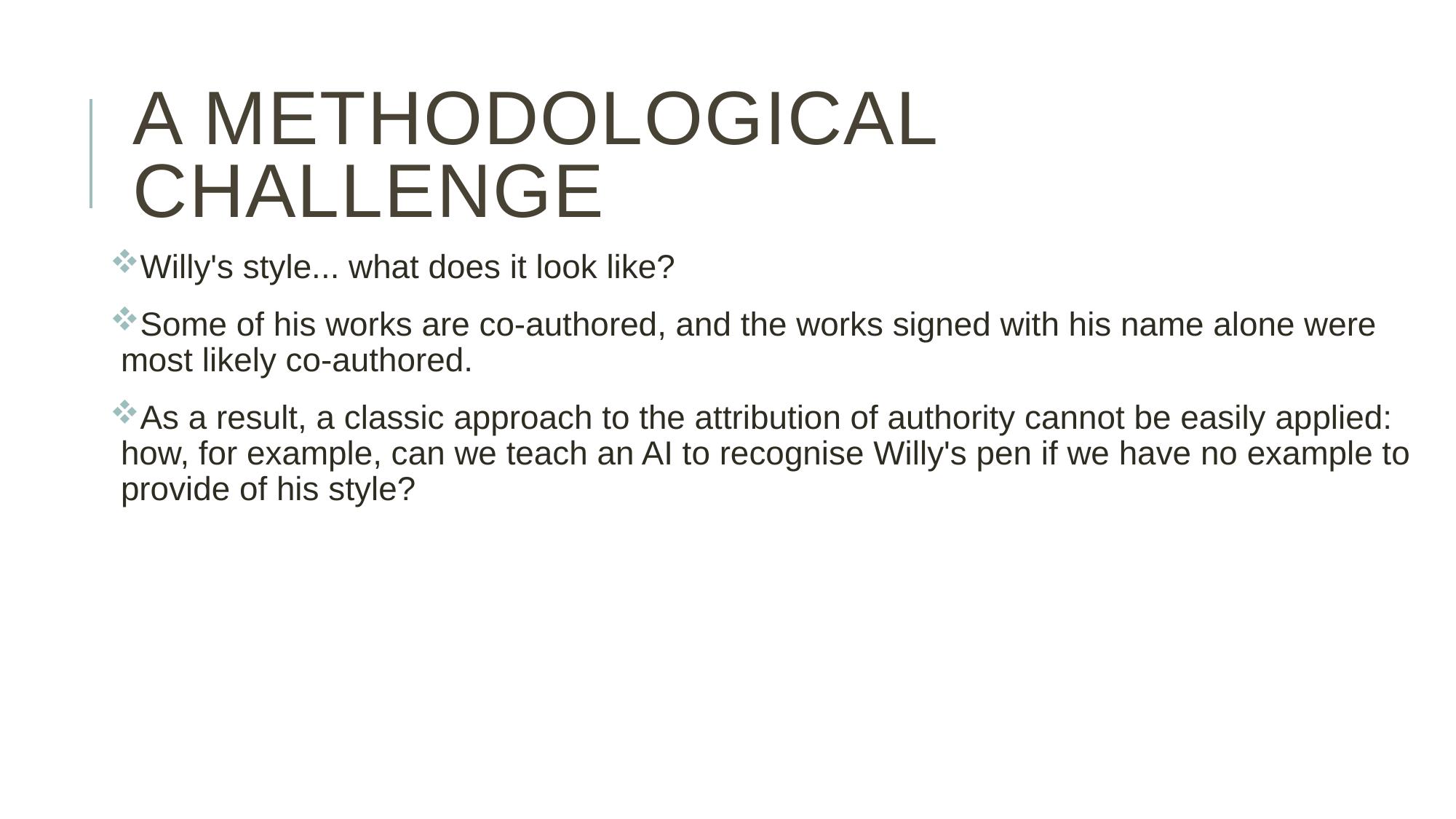

# A METHODOLOGICAL CHALLENGE
Willy's style... what does it look like?
Some of his works are co-authored, and the works signed with his name alone were most likely co-authored.
As a result, a classic approach to the attribution of authority cannot be easily applied: how, for example, can we teach an AI to recognise Willy's pen if we have no example to provide of his style?